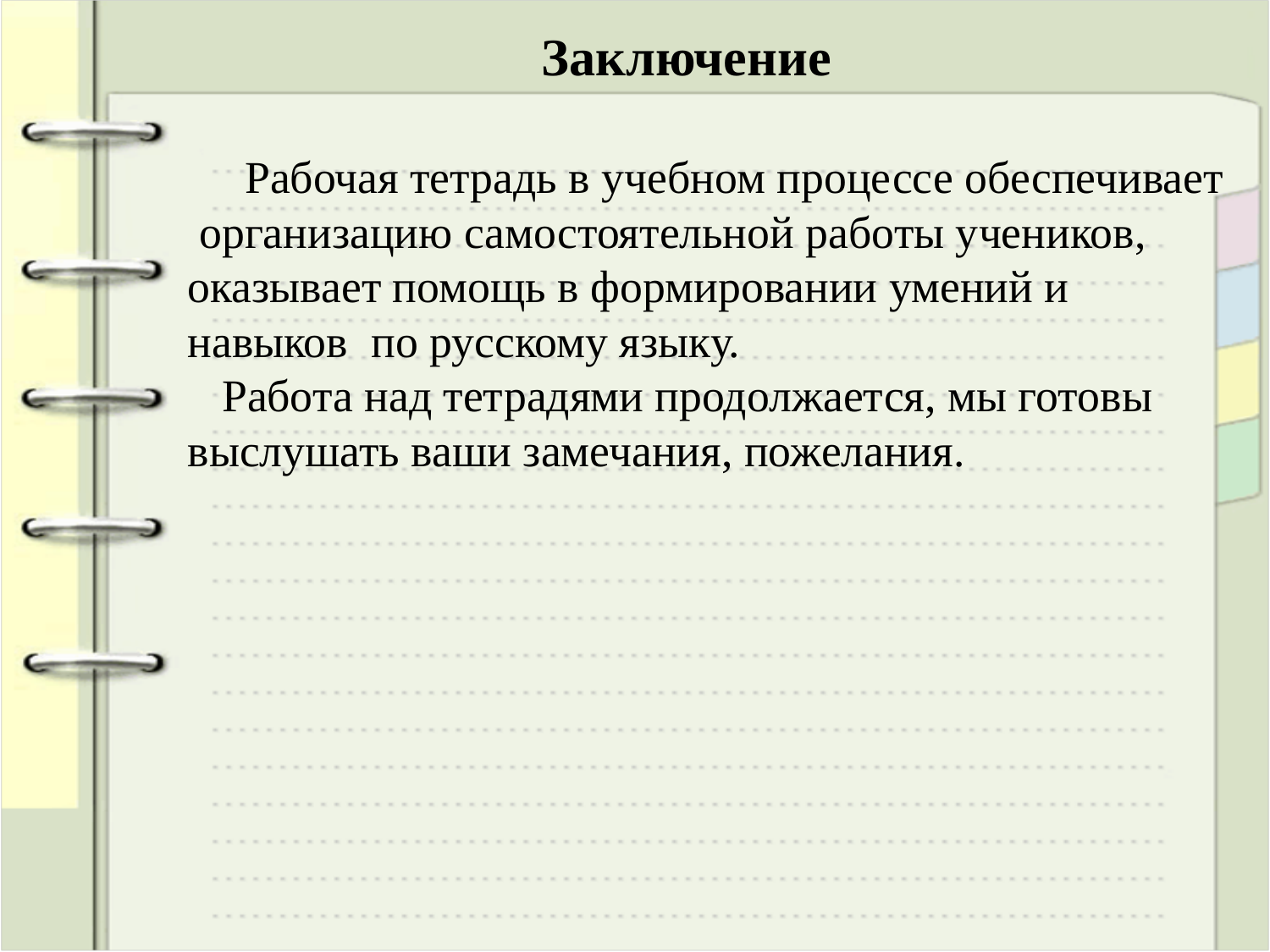

# Заключение

     Рабочая тетрадь в учебном процессе обеспечивает  организацию самостоятельной работы учеников, оказывает помощь в формировании умений и навыков  по русскому языку.
   Работа над тетрадями продолжается, мы готовы выслушать ваши замечания, пожелания.